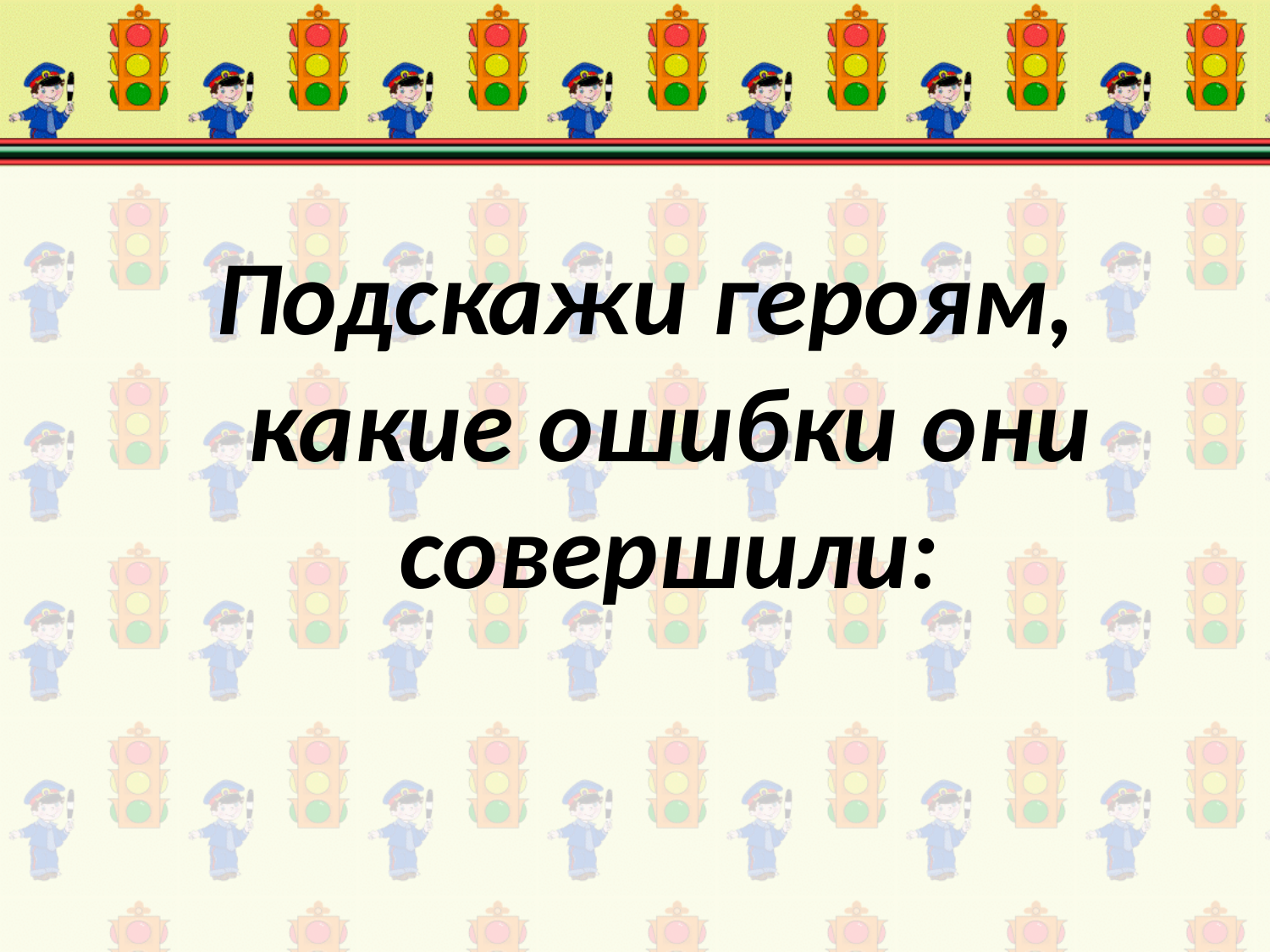

#

Подскажи героям, какие ошибки они совершили: